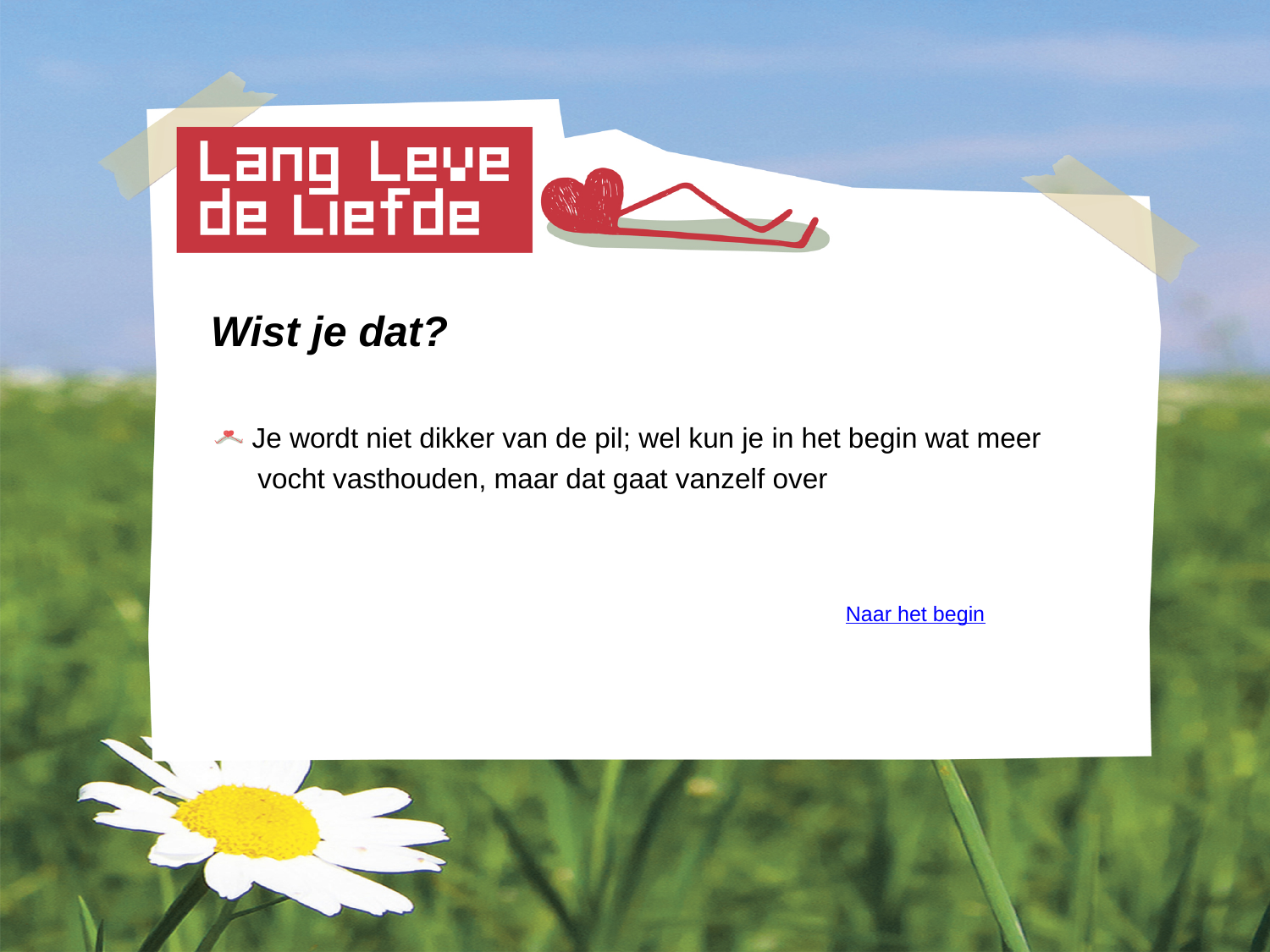

Wist je dat?

 Je wordt niet dikker van de pil; wel kun je in het begin wat meer
      vocht vasthouden, maar dat gaat vanzelf over
											Naar het begin